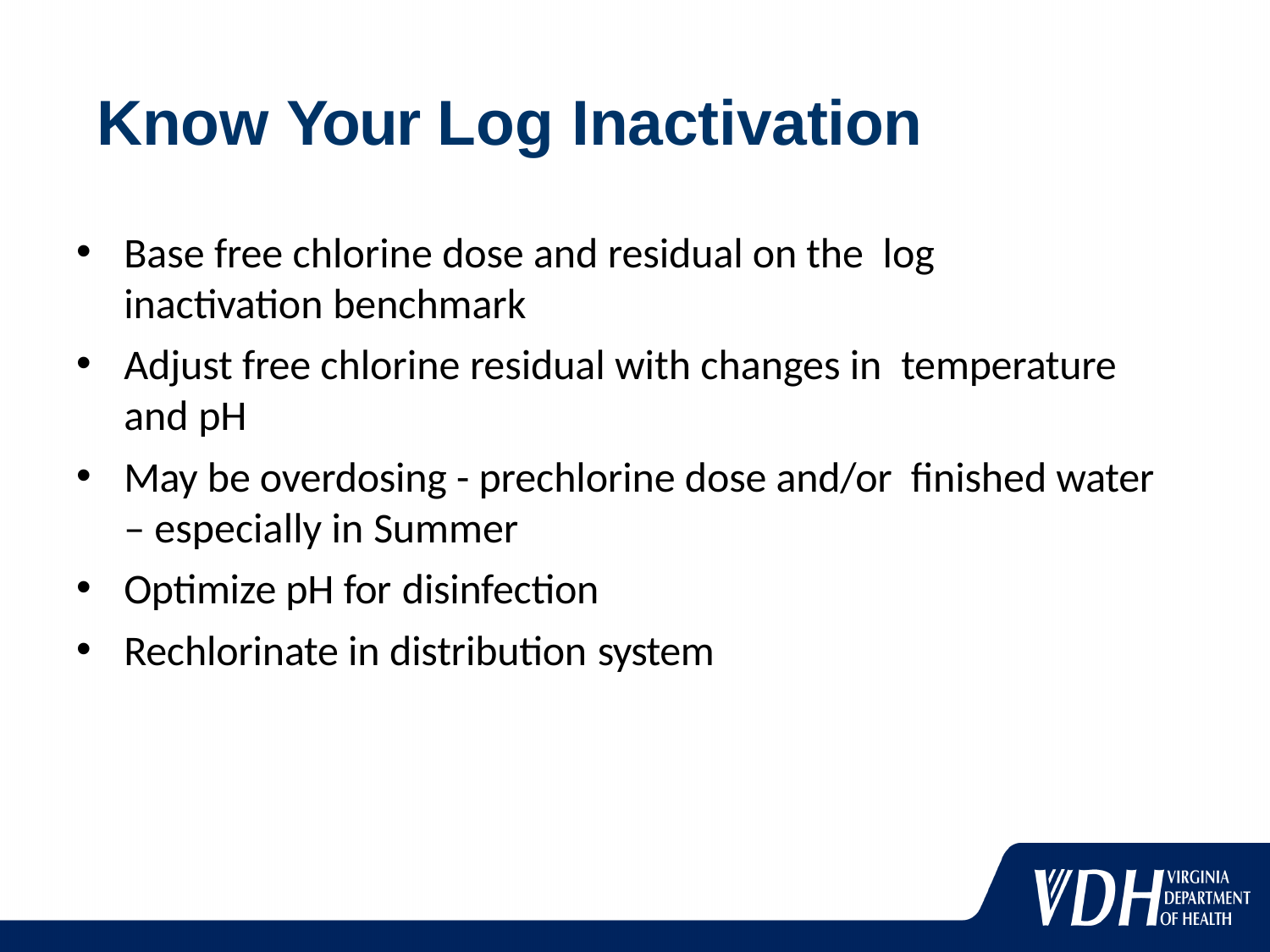

# Know Your Log Inactivation
Base free chlorine dose and residual on the  log inactivation benchmark
Adjust free chlorine residual with changes in  temperature and pH
May be overdosing - prechlorine dose and/or  finished water – especially in Summer
Optimize pH for disinfection
Rechlorinate in distribution system